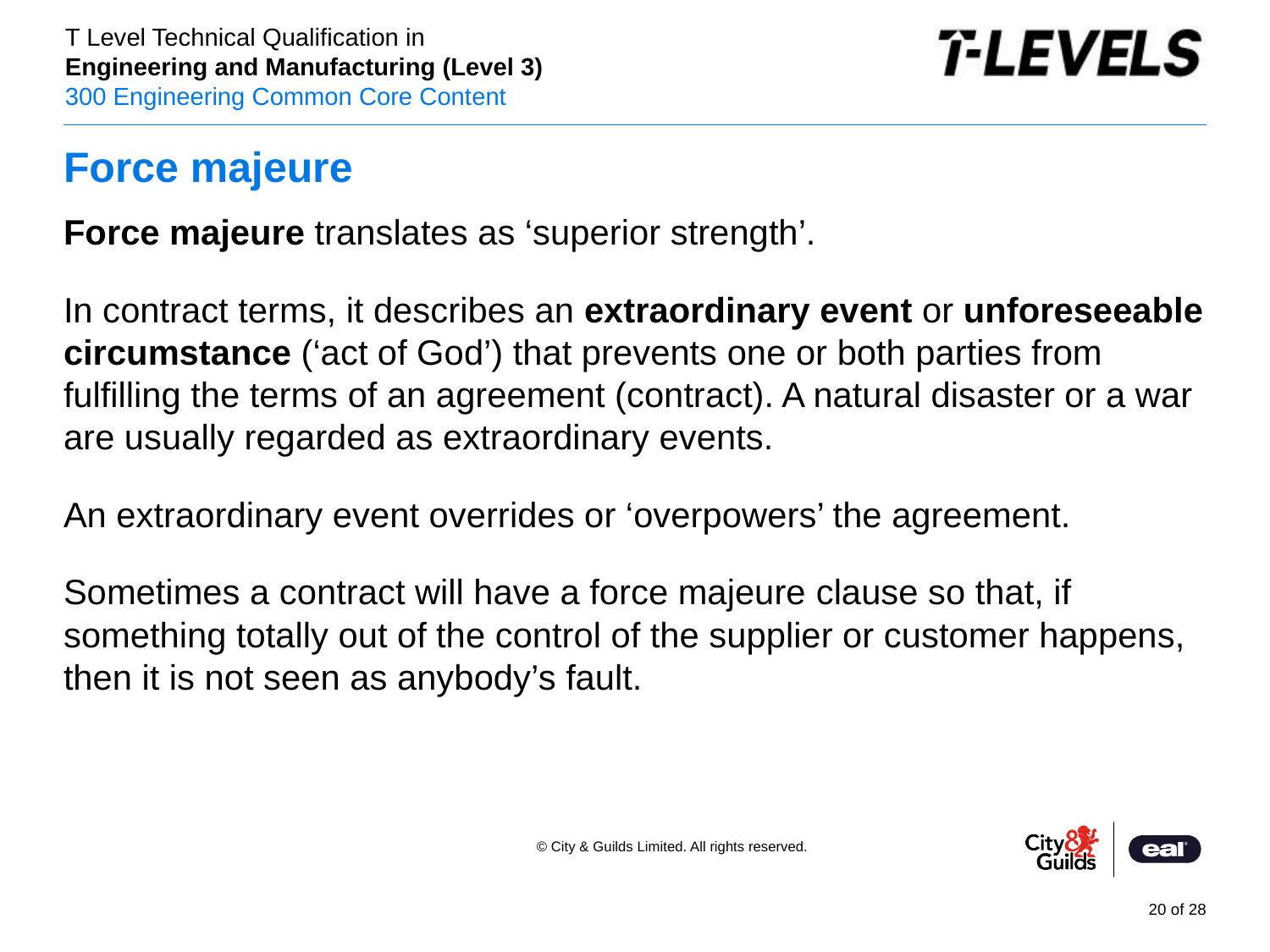

# Force majeure
Force majeure translates as ‘superior strength’.
In contract terms, it describes an extraordinary event or unforeseeable circumstance (‘act of God’) that prevents one or both parties from fulfilling the terms of an agreement (contract). A natural disaster or a war are usually regarded as extraordinary events.
An extraordinary event overrides or ‘overpowers’ the agreement.
Sometimes a contract will have a force majeure clause so that, if something totally out of the control of the supplier or customer happens, then it is not seen as anybody’s fault.